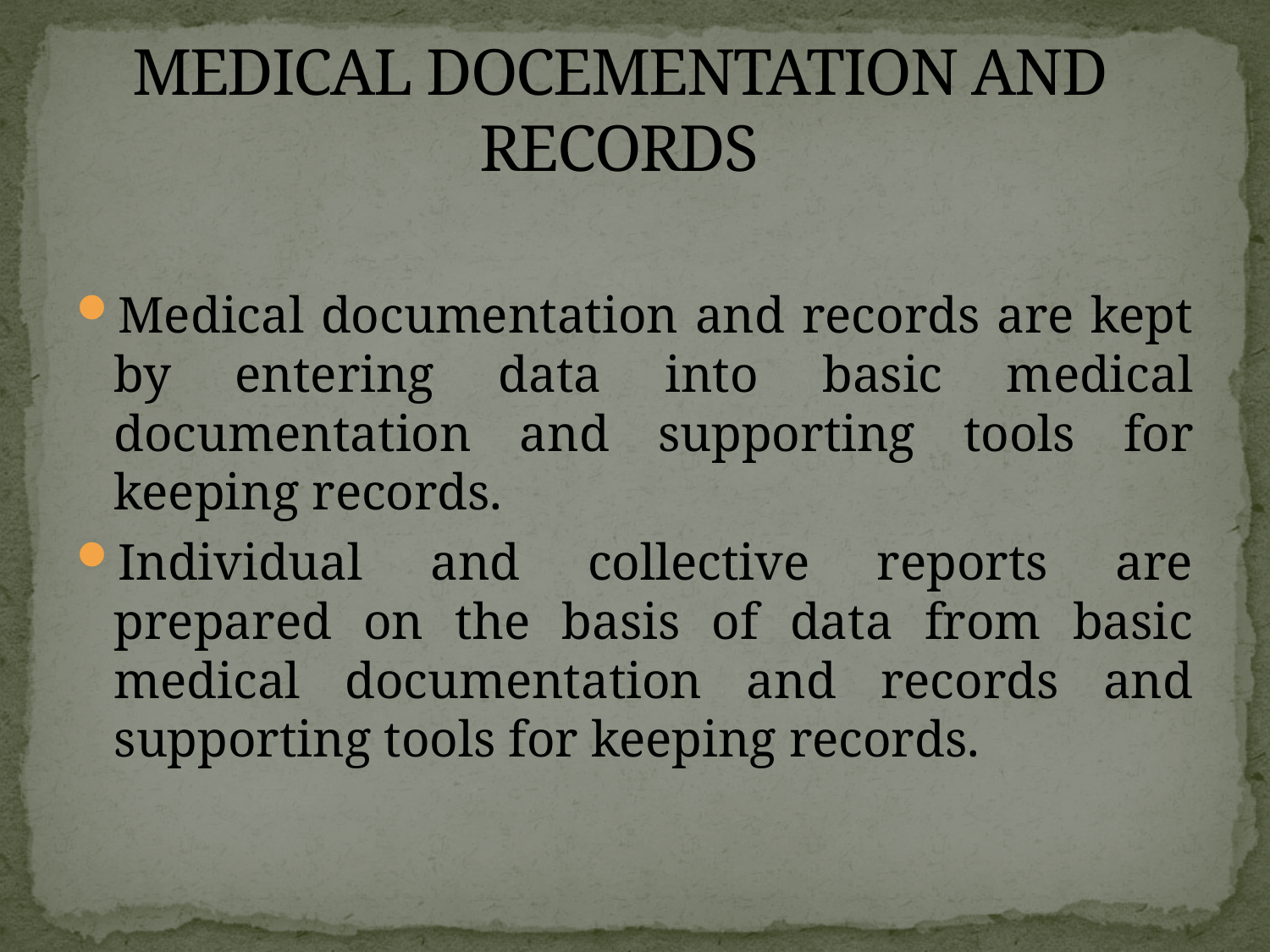

# MEDICAL DOCEMENTATION AND RECORDS

Medical documentation and records are kept by entering data into basic medical documentation and supporting tools for keeping records.
Individual and collective reports are prepared on the basis of data from basic medical documentation and records and supporting tools for keeping records.